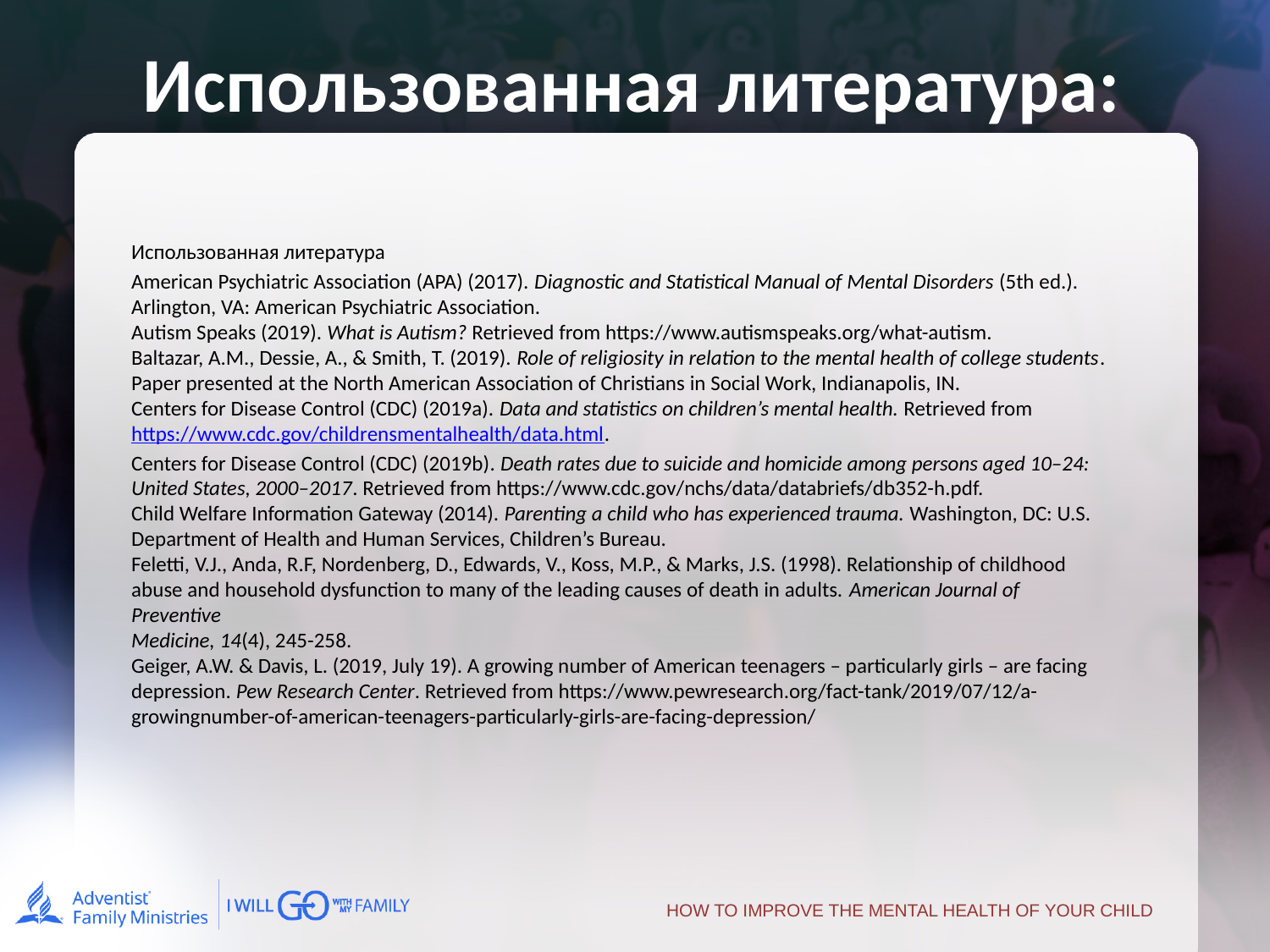

# Использованная литература:
Использованная литература
American Psychiatric Association (APA) (2017). Diagnostic and Statistical Manual of Mental Disorders (5th ed.).
Arlington, VA: American Psychiatric Association.
Autism Speaks (2019). What is Autism? Retrieved from https://www.autismspeaks.org/what-autism.
Baltazar, A.M., Dessie, A., & Smith, T. (2019). Role of religiosity in relation to the mental health of college students.
Paper presented at the North American Association of Christians in Social Work, Indianapolis, IN.
Centers for Disease Control (CDC) (2019a). Data and statistics on children’s mental health. Retrieved from https://www.cdc.gov/childrensmentalhealth/data.html.
Centers for Disease Control (CDC) (2019b). Death rates due to suicide and homicide among persons aged 10–24:
United States, 2000–2017. Retrieved from https://www.cdc.gov/nchs/data/databriefs/db352-h.pdf.
Child Welfare Information Gateway (2014). Parenting a child who has experienced trauma. Washington, DC: U.S.
Department of Health and Human Services, Children’s Bureau.
Feletti, V.J., Anda, R.F, Nordenberg, D., Edwards, V., Koss, M.P., & Marks, J.S. (1998). Relationship of childhood
abuse and household dysfunction to many of the leading causes of death in adults. American Journal of Preventive
Medicine, 14(4), 245-258.
Geiger, A.W. & Davis, L. (2019, July 19). A growing number of American teenagers – particularly girls – are facing
depression. Pew Research Center. Retrieved from https://www.pewresearch.org/fact-tank/2019/07/12/a-growingnumber-of-american-teenagers-particularly-girls-are-facing-depression/